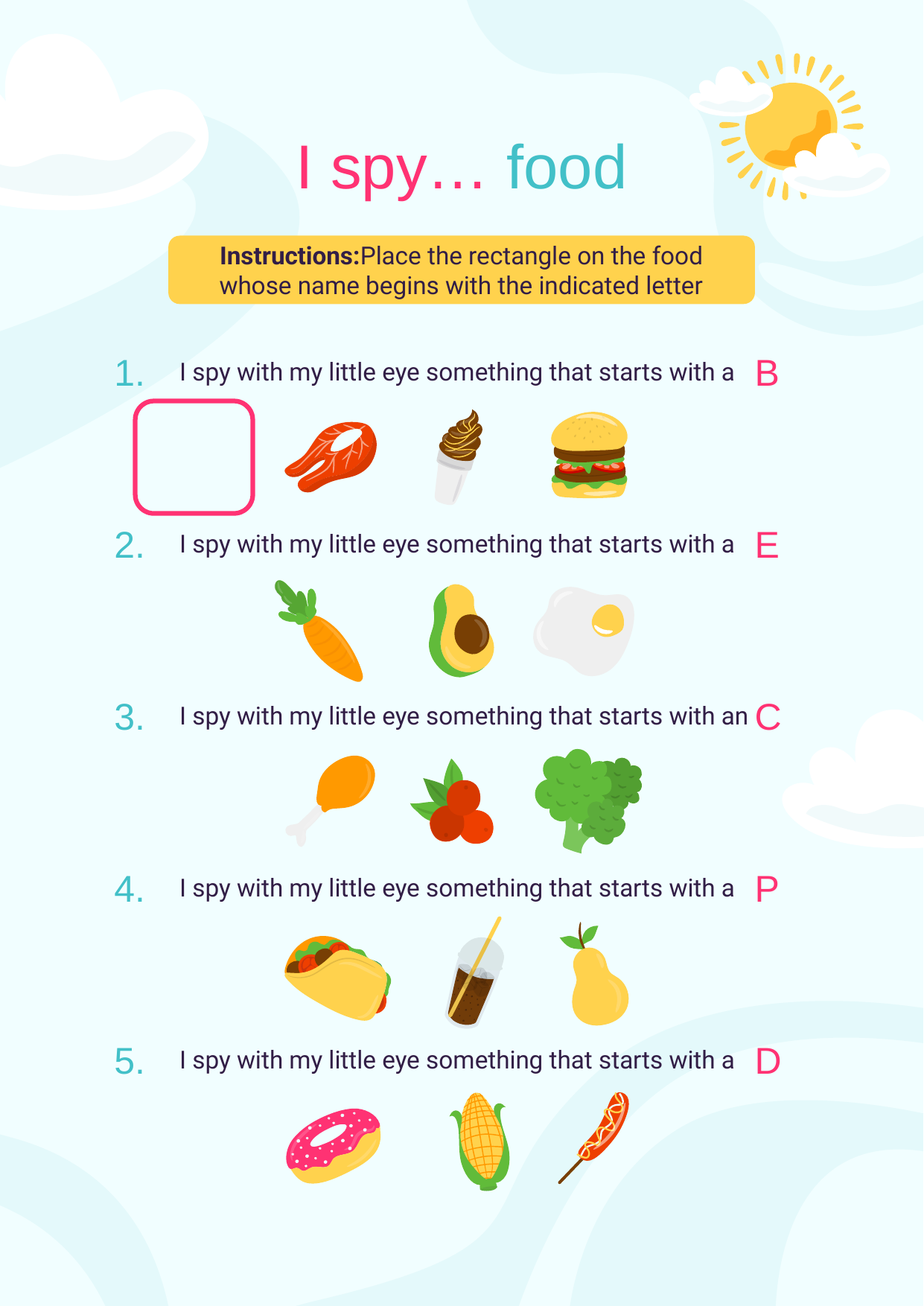

# I spy… food
Instructions:Place the rectangle on the food whose name begins with the indicated letter
1.
I spy with my little eye something that starts with a
B

2.
I spy with my little eye something that starts with a
E

3.
I spy with my little eye something that starts with an
C

4.
I spy with my little eye something that starts with a
P

5.
I spy with my little eye something that starts with a
D